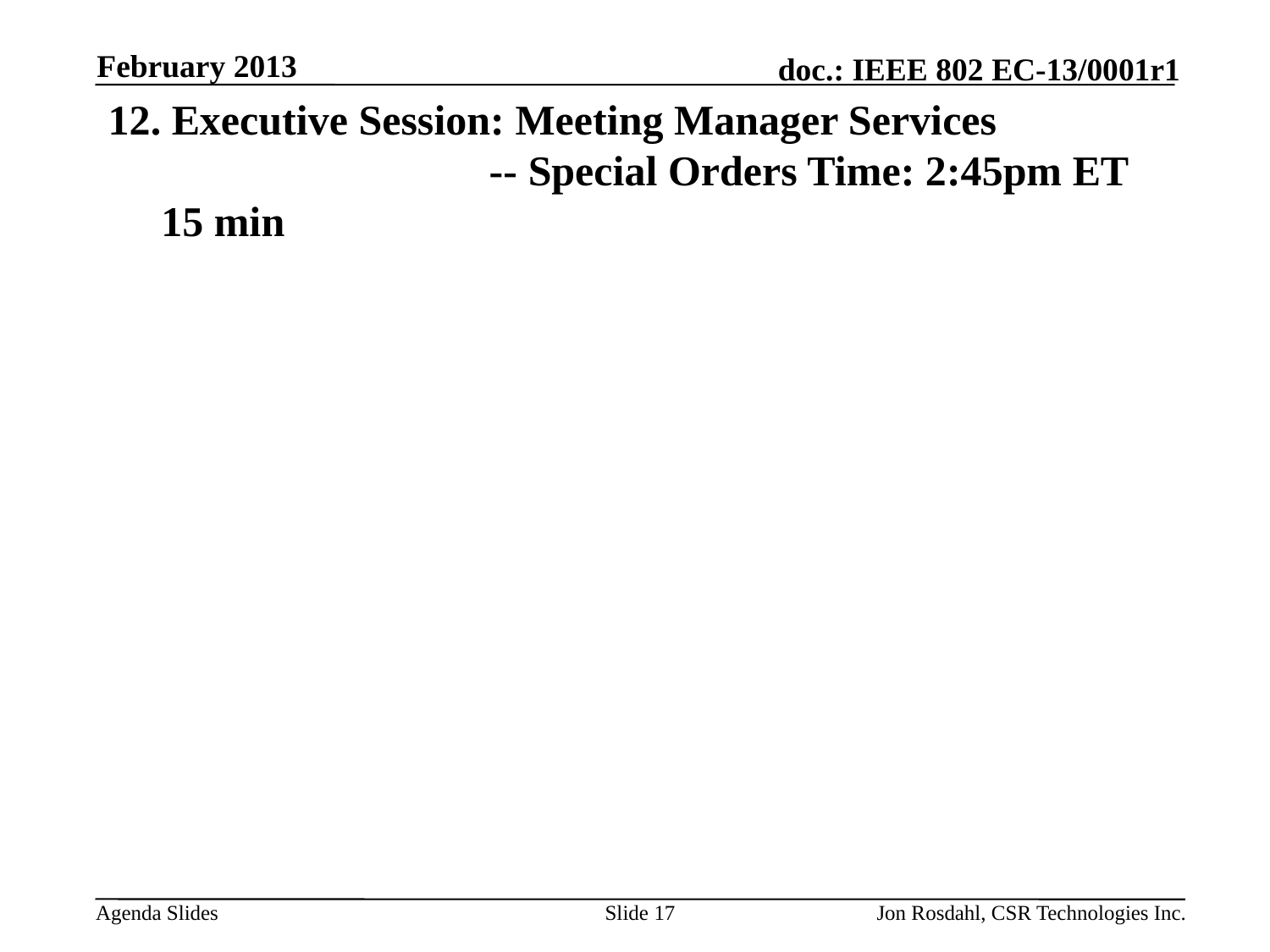

February 2013
# 12. Executive Session: Meeting Manager Services -- Special Orders Time: 2:45pm ET         15 min

Slide 17
Jon Rosdahl, CSR Technologies Inc.